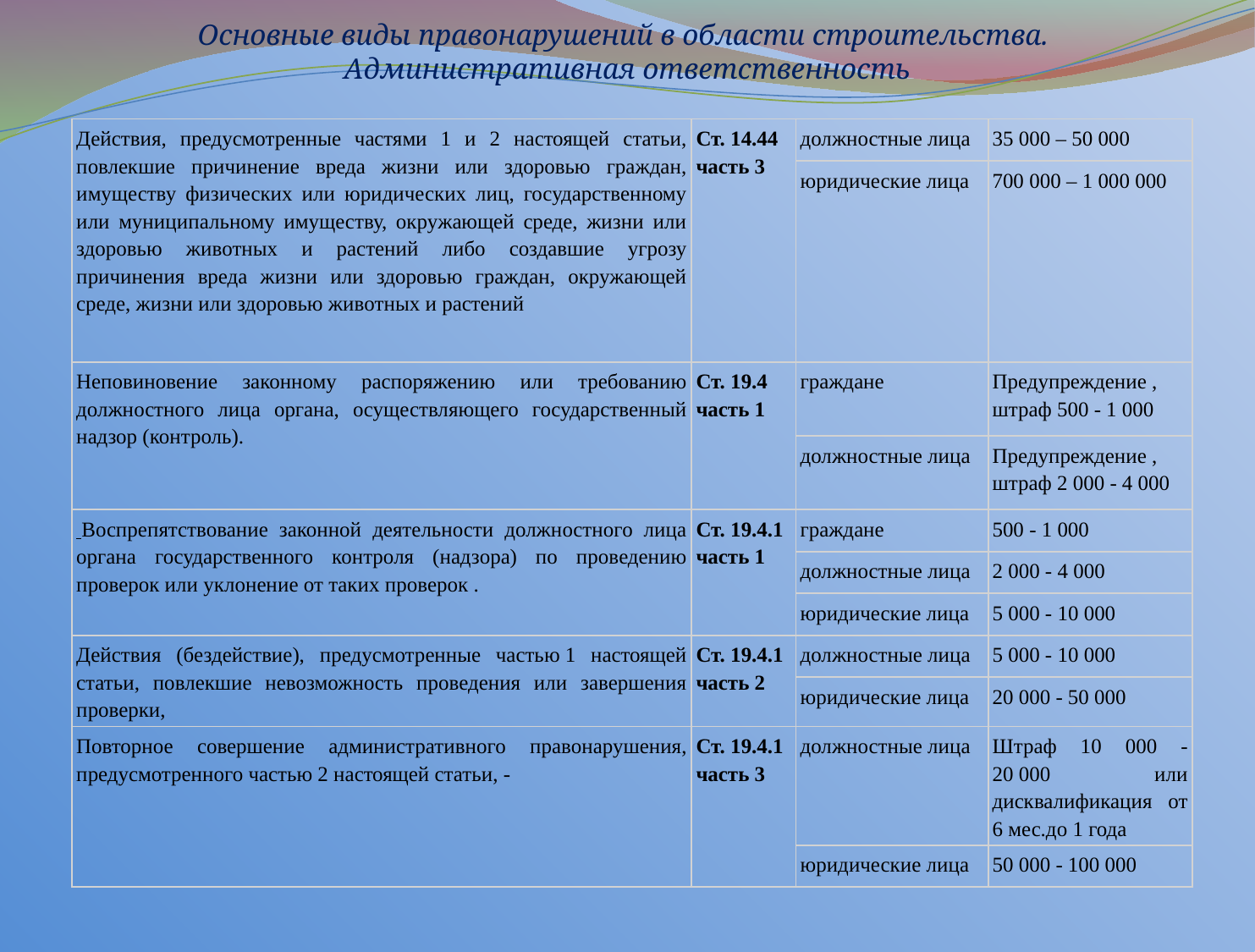

Основные виды правонарушений в области строительства.
Административная ответственность

| Действия, предусмотренные частями 1 и 2 настоящей статьи, повлекшие причинение вреда жизни или здоровью граждан, имуществу физических или юридических лиц, государственному или муниципальному имуществу, окружающей среде, жизни или здоровью животных и растений либо создавшие угрозу причинения вреда жизни или здоровью граждан, окружающей среде, жизни или здоровью животных и растений | Ст. 14.44 часть 3 | должностные лица | 35 000 – 50 000 |
| --- | --- | --- | --- |
|  |  | юридические лица | 700 000 – 1 000 000 |
| Неповиновение законному распоряжению или требованию должностного лица органа, осуществляющего государственный надзор (контроль). | Ст. 19.4 часть 1 | граждане | Предупреждение , штраф 500 - 1 000 |
|  |  | должностные лица | Предупреждение , штраф 2 000 - 4 000 |
| Воспрепятствование законной деятельности должностного лица органа государственного контроля (надзора) по проведению проверок или уклонение от таких проверок . | Ст. 19.4.1 часть 1 | граждане | 500 - 1 000 |
|  |  | должностные лица | 2 000 - 4 000 |
|  |  | юридические лица | 5 000 - 10 000 |
| Действия (бездействие), предусмотренные частью 1 настоящей статьи, повлекшие невозможность проведения или завершения проверки, | Ст. 19.4.1 часть 2 | должностные лица | 5 000 - 10 000 |
|  |  | юридические лица | 20 000 - 50 000 |
| Повторное совершение административного правонарушения, предусмотренного частью 2 настоящей статьи, - | Ст. 19.4.1 часть 3 | должностные лица | Штраф 10 000 - 20 000 или дисквалификация от 6 мес.до 1 года |
|  |  | юридические лица | 50 000 - 100 000 |